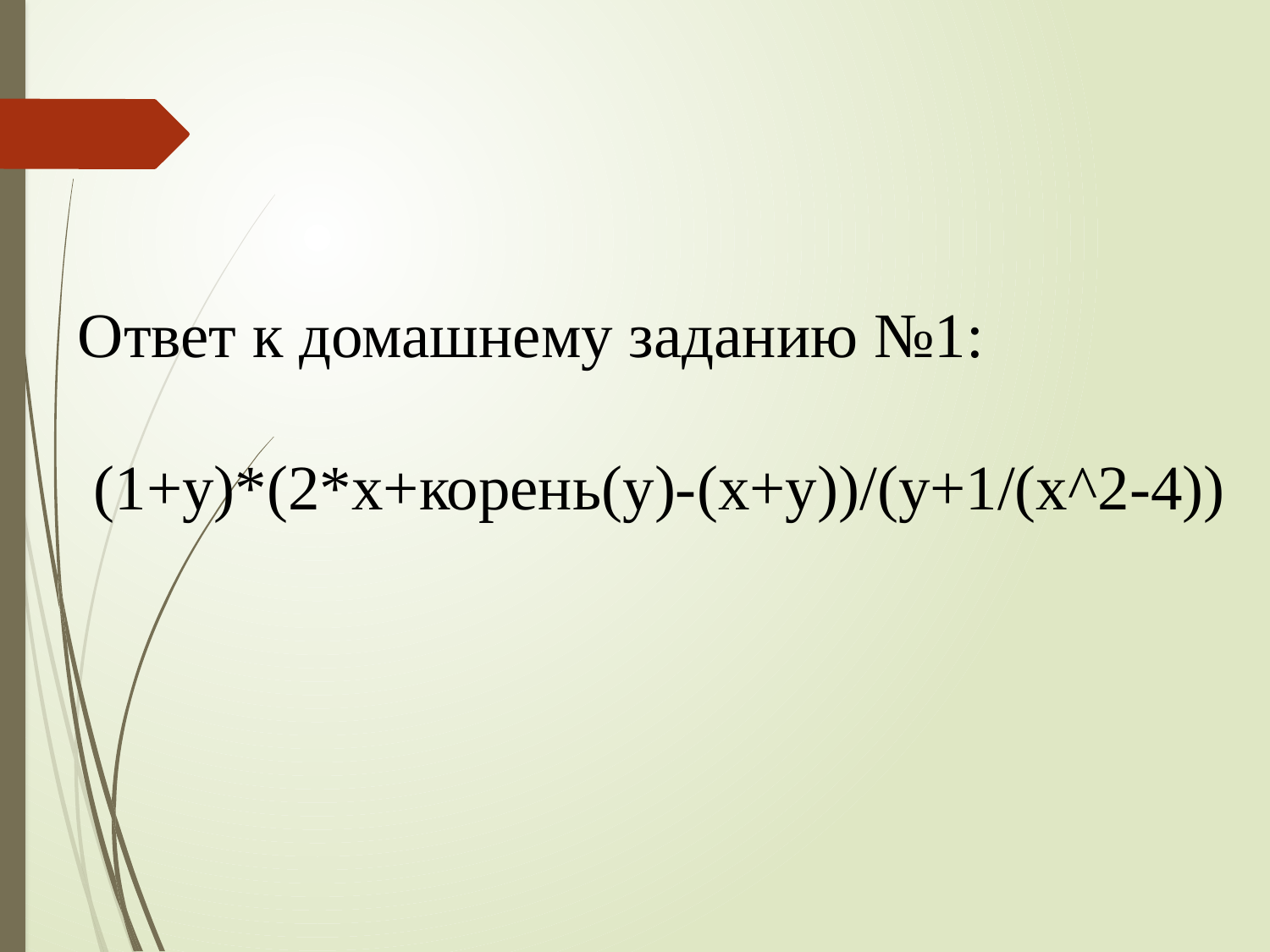

# Ответ к домашнему заданию №1: (1+y)*(2*x+корень(y)-(x+y))/(y+1/(x^2-4))